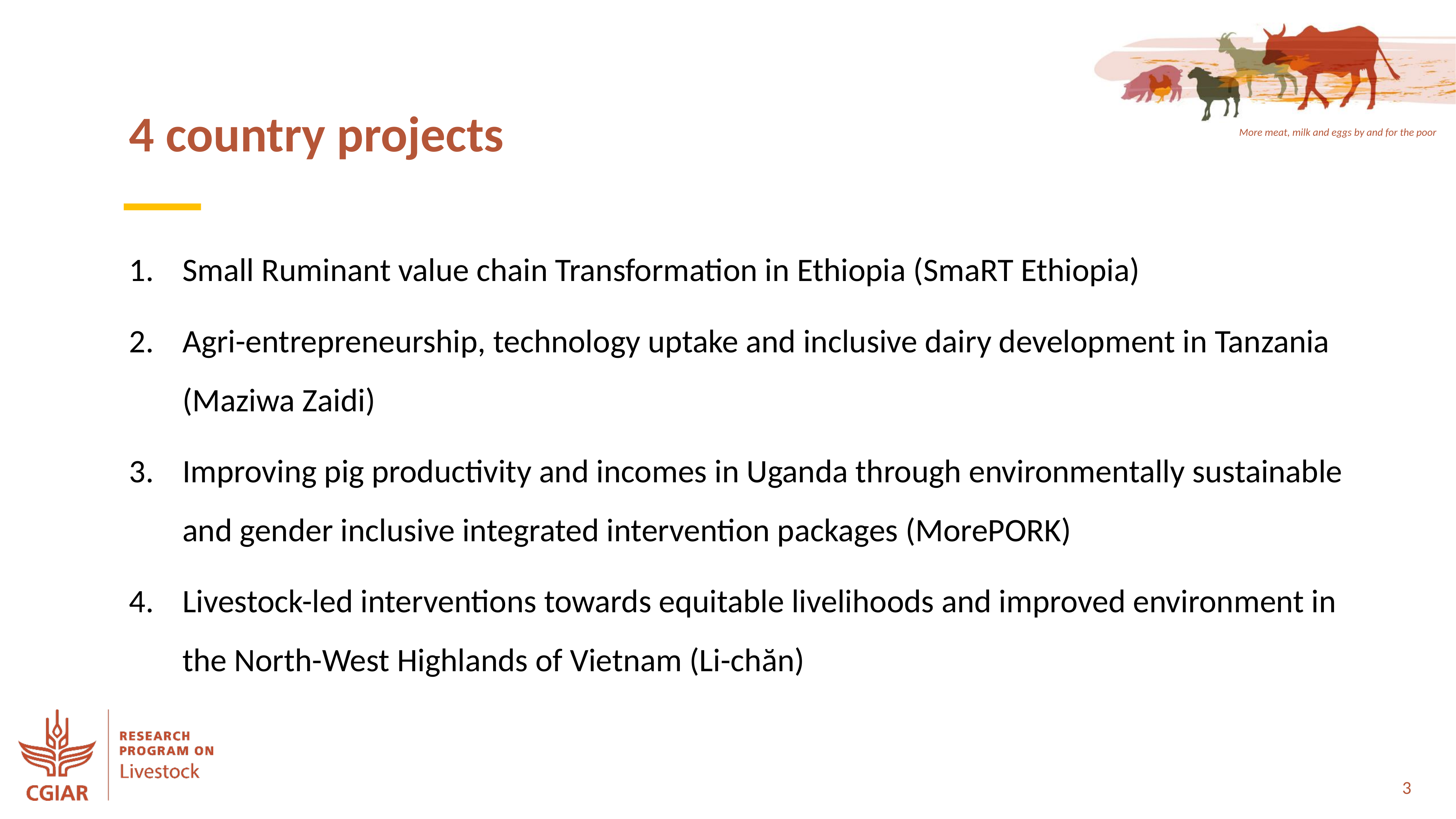

4 country projects
Small Ruminant value chain Transformation in Ethiopia (SmaRT Ethiopia)
Agri-entrepreneurship, technology uptake and inclusive dairy development in Tanzania (Maziwa Zaidi)
Improving pig productivity and incomes in Uganda through environmentally sustainable and gender inclusive integrated intervention packages (MorePORK)
Livestock-led interventions towards equitable livelihoods and improved environment in the North-West Highlands of Vietnam (Li-chăn)